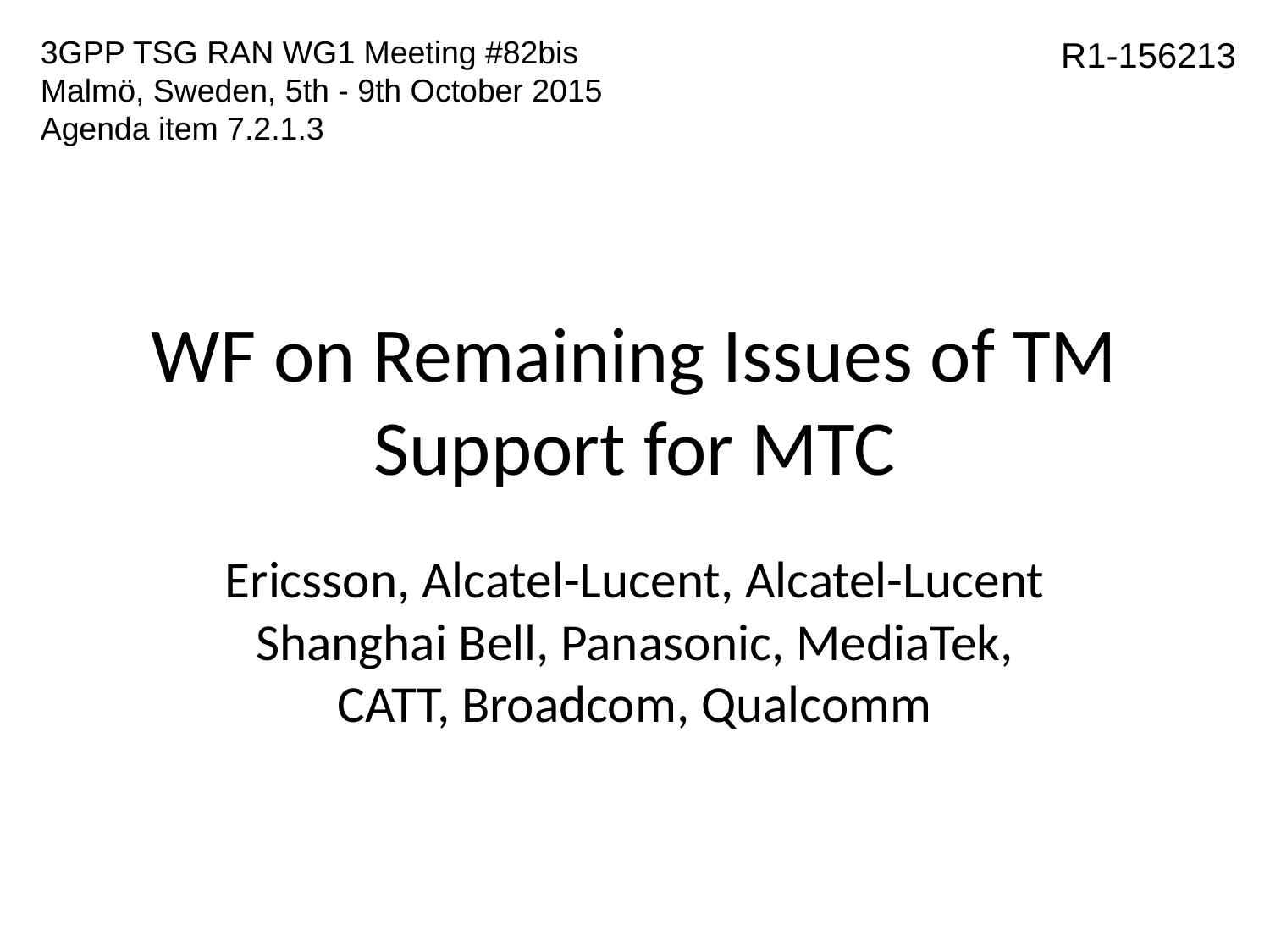

3GPP TSG RAN WG1 Meeting #82bis
Malmö, Sweden, 5th - 9th October 2015
Agenda item 7.2.1.3
R1-156213
# WF on Remaining Issues of TM Support for MTC
Ericsson, Alcatel-Lucent, Alcatel-Lucent Shanghai Bell, Panasonic, MediaTek, CATT, Broadcom, Qualcomm